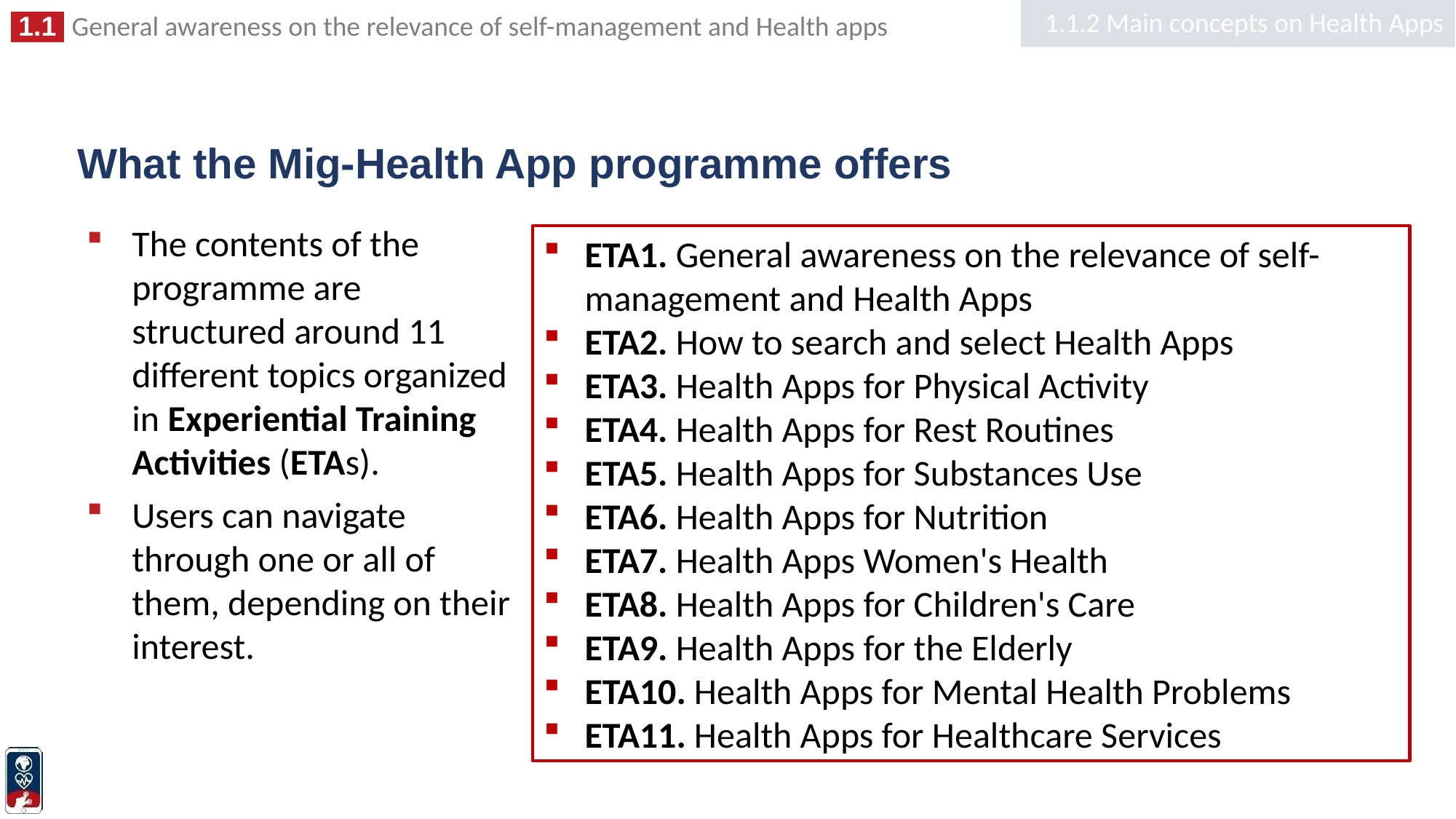

1.1.2 Main concepts on Health Apps
# What the Mig-Health App programme offers
The contents of the programme are structured around 11 different topics organized in Experiential Training Activities (ETAs).
Users can navigate through one or all of them, depending on their interest.

ETA1. General awareness on the relevance of self-management and Health Apps
ETA2. How to search and select Health Apps
ETA3. Health Apps for Physical Activity
ETA4. Health Apps for Rest Routines
ETA5. Health Apps for Substances Use
ETA6. Health Apps for Nutrition
ETA7. Health Apps Women's Health
ETA8. Health Apps for Children's Care
ETA9. Health Apps for the Elderly
ETA10. Health Apps for Mental Health Problems
ETA11. Health Apps for Healthcare Services